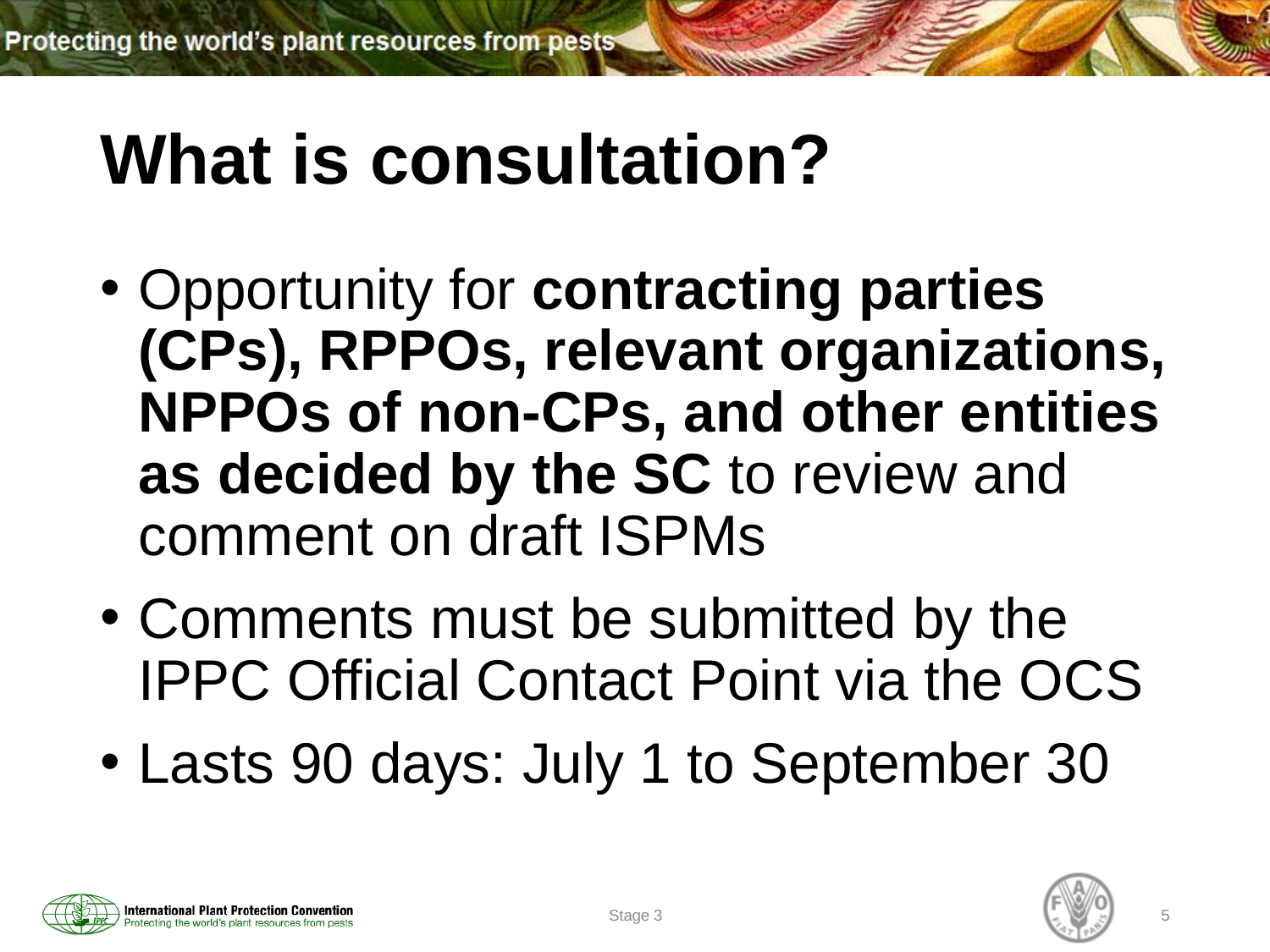

# What is consultation?
Opportunity for contracting parties (CPs), RPPOs, relevant organizations, NPPOs of non-CPs, and other entities as decided by the SC to review and comment on draft ISPMs
Comments must be submitted by the IPPC Official Contact Point via the OCS
Lasts 90 days: July 1 to September 30
Stage 3
5